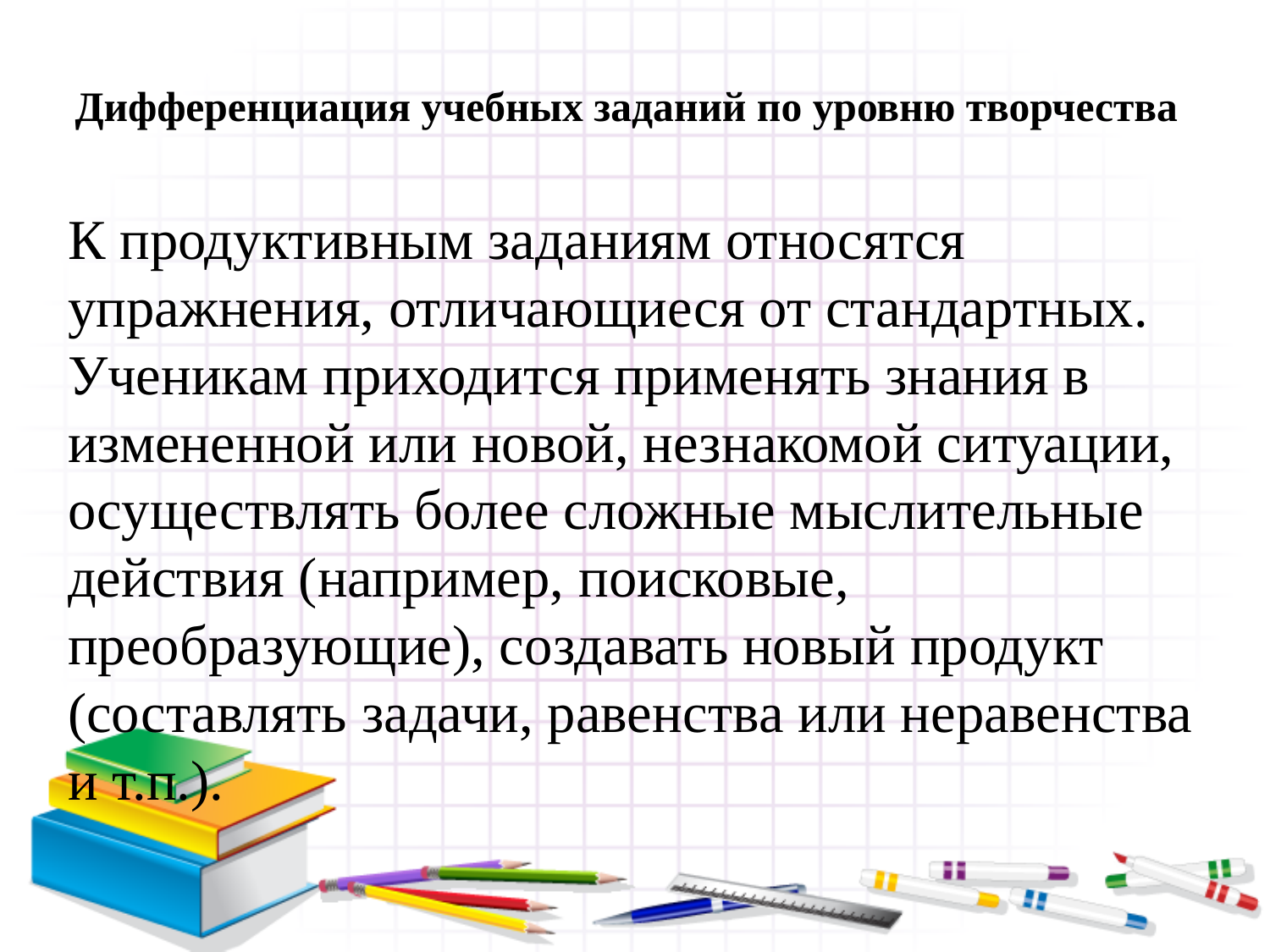

# Дифференциация учебных заданий по уровню творчества
К продуктивным заданиям относятся упражнения, отличающиеся от стандартных.
Ученикам приходится применять знания в измененной или новой, незнакомой ситуации, осуществлять более сложные мыслительные действия (например, поисковые, преобразующие), создавать новый продукт (составлять задачи, равенства или неравенства и т.п.).